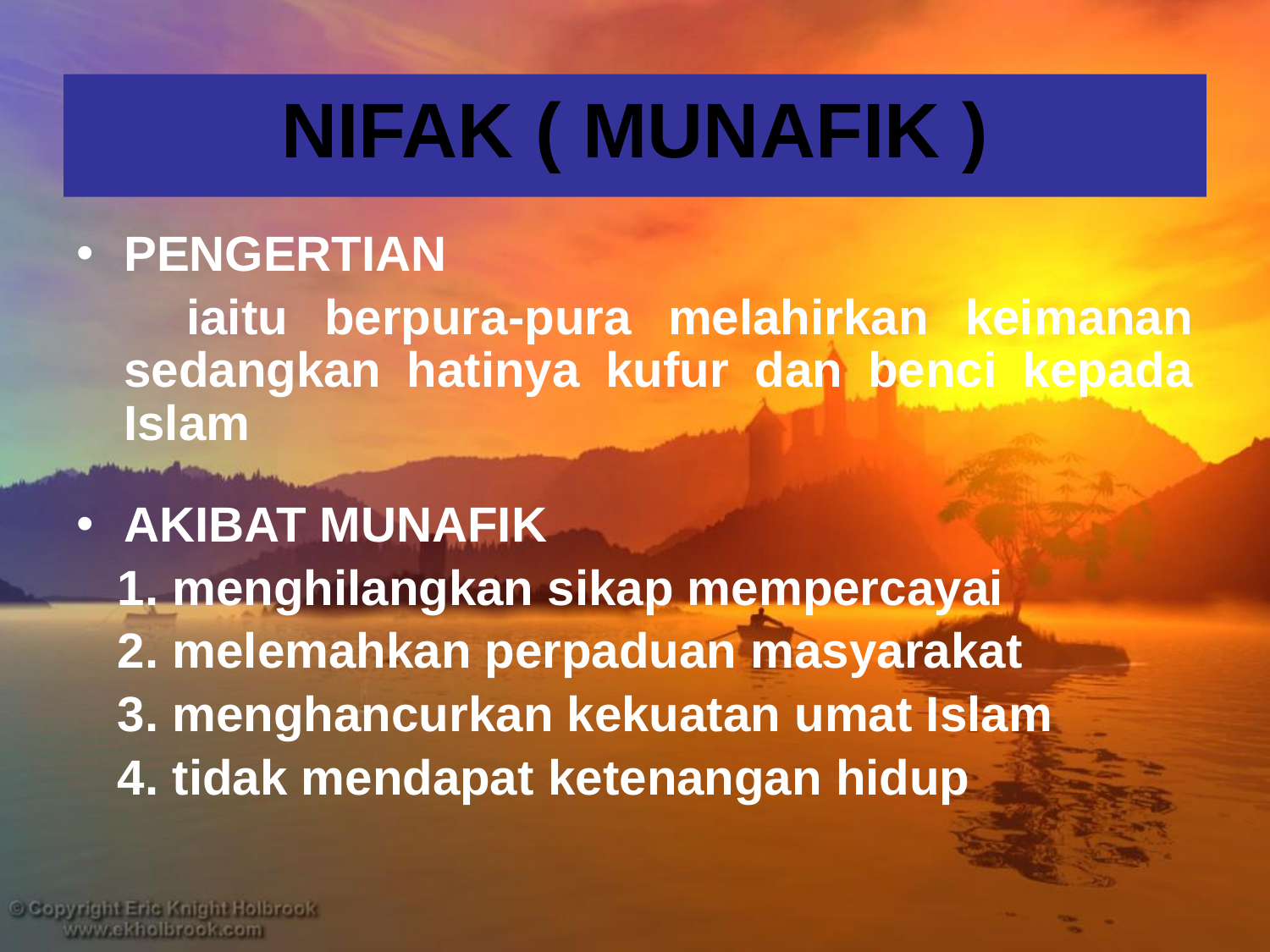

# NIFAK ( MUNAFIK )
PENGERTIAN
   iaitu berpura-pura melahirkan keimanan sedangkan hatinya kufur dan benci kepada Islam

AKIBAT MUNAFIK
   1. menghilangkan sikap mempercayai
   2. melemahkan perpaduan masyarakat
   3. menghancurkan kekuatan umat Islam
   4. tidak mendapat ketenangan hidup